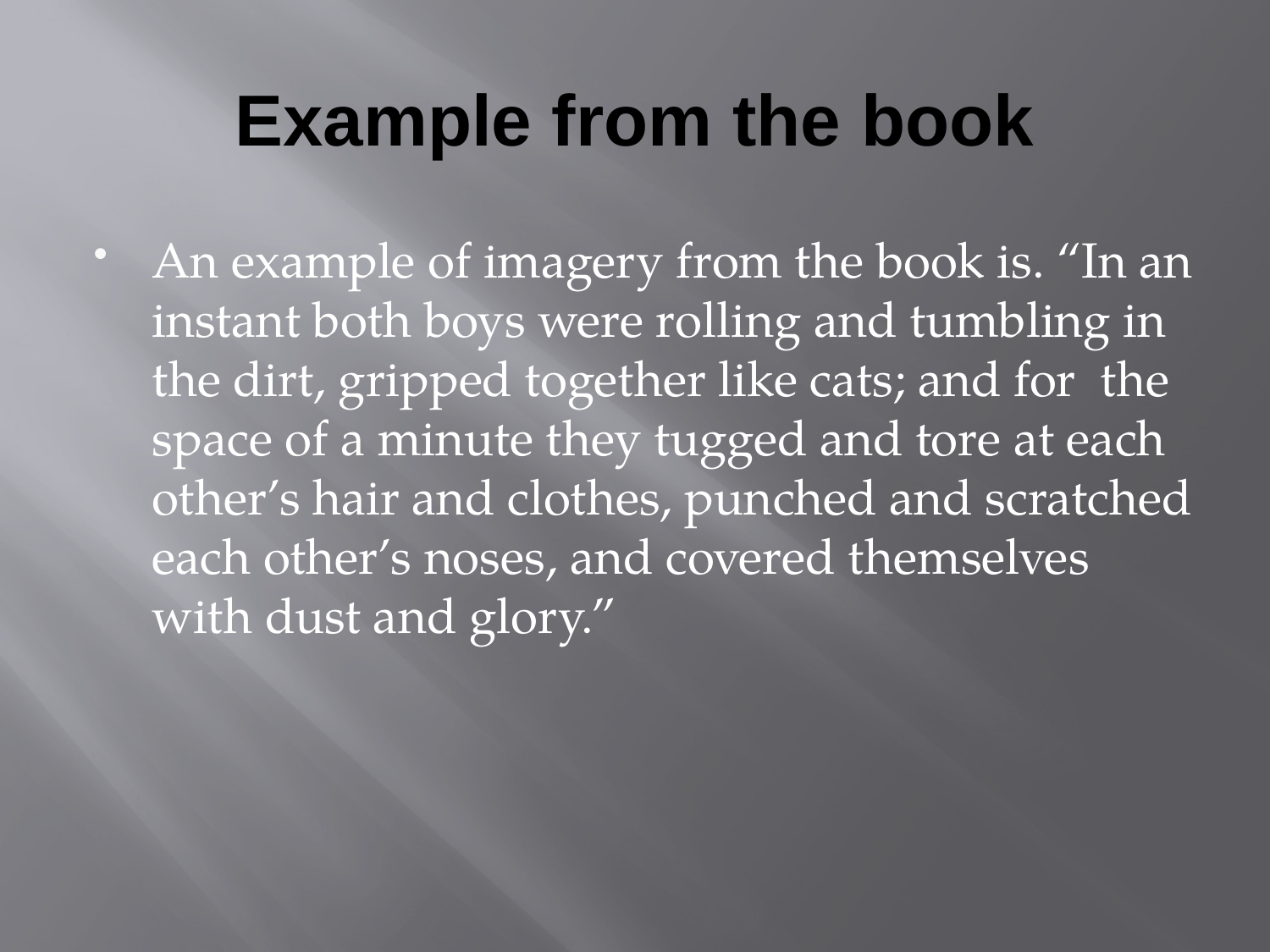

# Example from the book
An example of imagery from the book is. “In an instant both boys were rolling and tumbling in the dirt, gripped together like cats; and for  the space of a minute they tugged and tore at each other’s hair and clothes, punched and scratched each other’s noses, and covered themselves with dust and glory.”